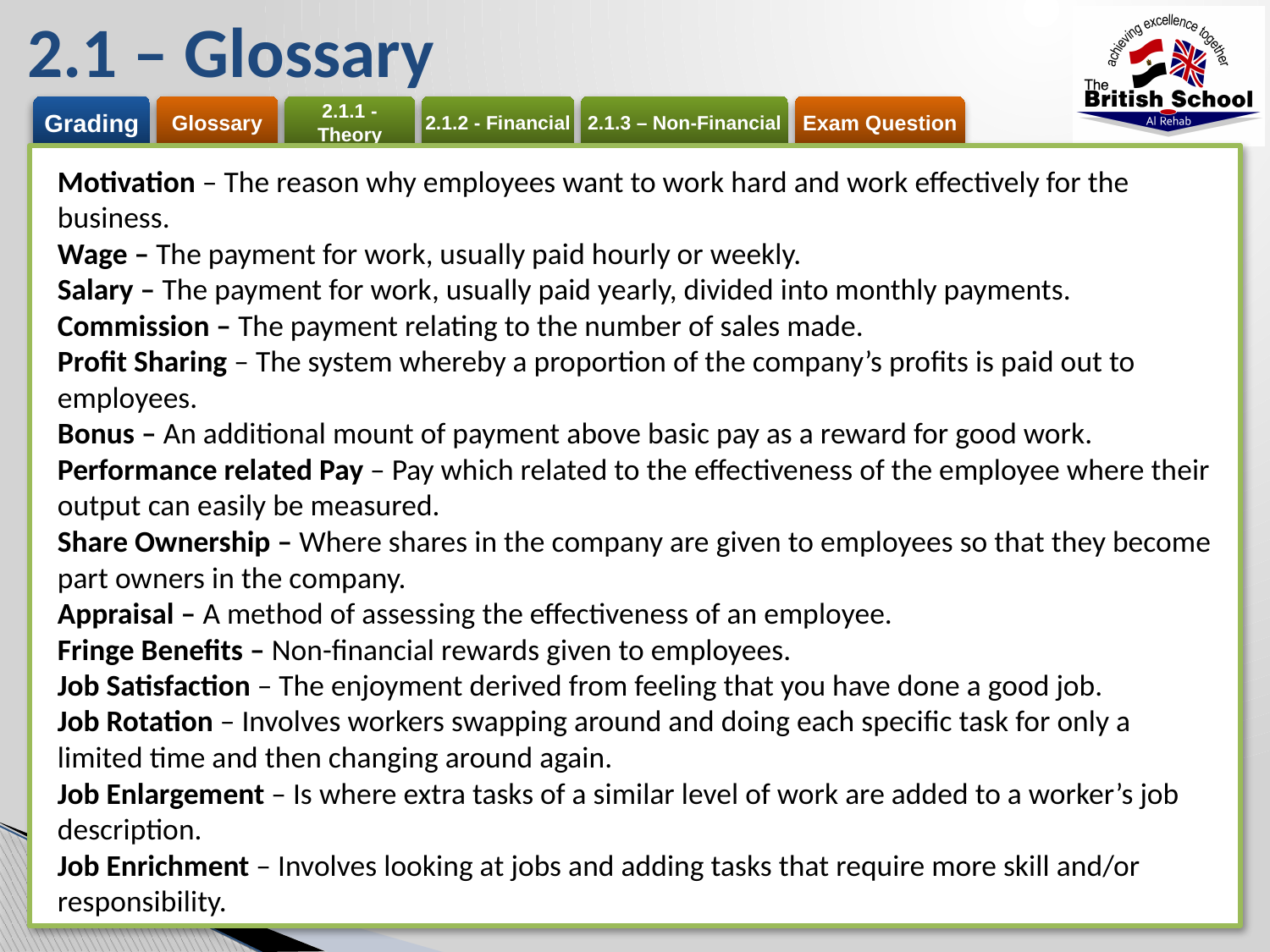

# 2.1 – Glossary
Motivation – The reason why employees want to work hard and work effectively for the business.
Wage – The payment for work, usually paid hourly or weekly.
Salary – The payment for work, usually paid yearly, divided into monthly payments.
Commission – The payment relating to the number of sales made.
Profit Sharing – The system whereby a proportion of the company’s profits is paid out to employees.
Bonus – An additional mount of payment above basic pay as a reward for good work.
Performance related Pay – Pay which related to the effectiveness of the employee where their output can easily be measured.
Share Ownership – Where shares in the company are given to employees so that they become part owners in the company.
Appraisal – A method of assessing the effectiveness of an employee.
Fringe Benefits – Non-financial rewards given to employees.
Job Satisfaction – The enjoyment derived from feeling that you have done a good job.
Job Rotation – Involves workers swapping around and doing each specific task for only a limited time and then changing around again.
Job Enlargement – Is where extra tasks of a similar level of work are added to a worker’s job description.
Job Enrichment – Involves looking at jobs and adding tasks that require more skill and/or responsibility.